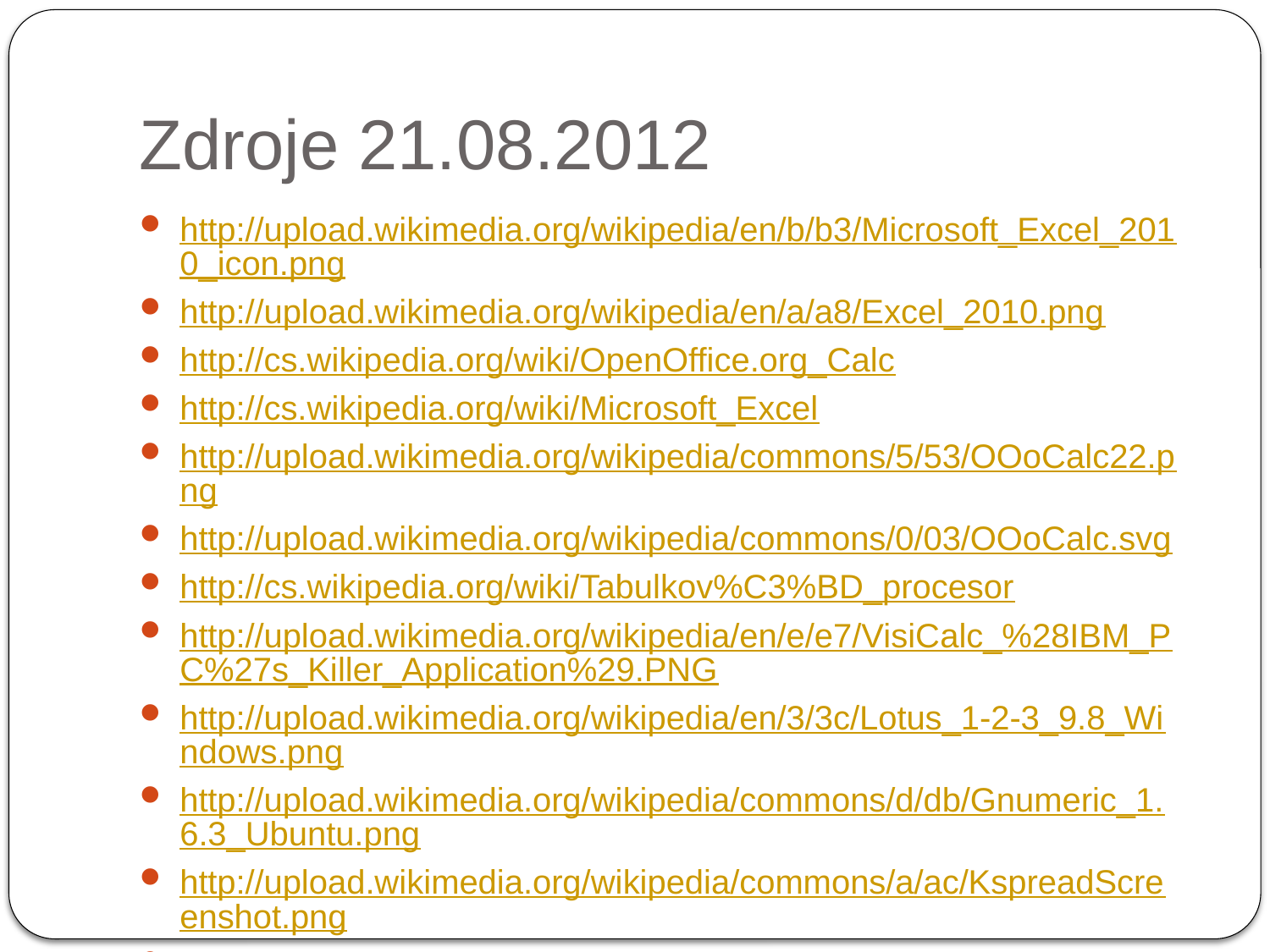

# Zdroje 21.08.2012
http://upload.wikimedia.org/wikipedia/en/b/b3/Microsoft_Excel_2010_icon.png
http://upload.wikimedia.org/wikipedia/en/a/a8/Excel_2010.png
http://cs.wikipedia.org/wiki/OpenOffice.org_Calc
http://cs.wikipedia.org/wiki/Microsoft_Excel
http://upload.wikimedia.org/wikipedia/commons/5/53/OOoCalc22.png
http://upload.wikimedia.org/wikipedia/commons/0/03/OOoCalc.svg
http://cs.wikipedia.org/wiki/Tabulkov%C3%BD_procesor
http://upload.wikimedia.org/wikipedia/en/e/e7/VisiCalc_%28IBM_PC%27s_Killer_Application%29.PNG
http://upload.wikimedia.org/wikipedia/en/3/3c/Lotus_1-2-3_9.8_Windows.png
http://upload.wikimedia.org/wikipedia/commons/d/db/Gnumeric_1.6.3_Ubuntu.png
http://upload.wikimedia.org/wikipedia/commons/a/ac/KspreadScreenshot.png
http://upload.wikimedia.org/wikipedia/en/9/92/Multiplan_dos.PNG
Zdroje obrázků: MS Office Klipart